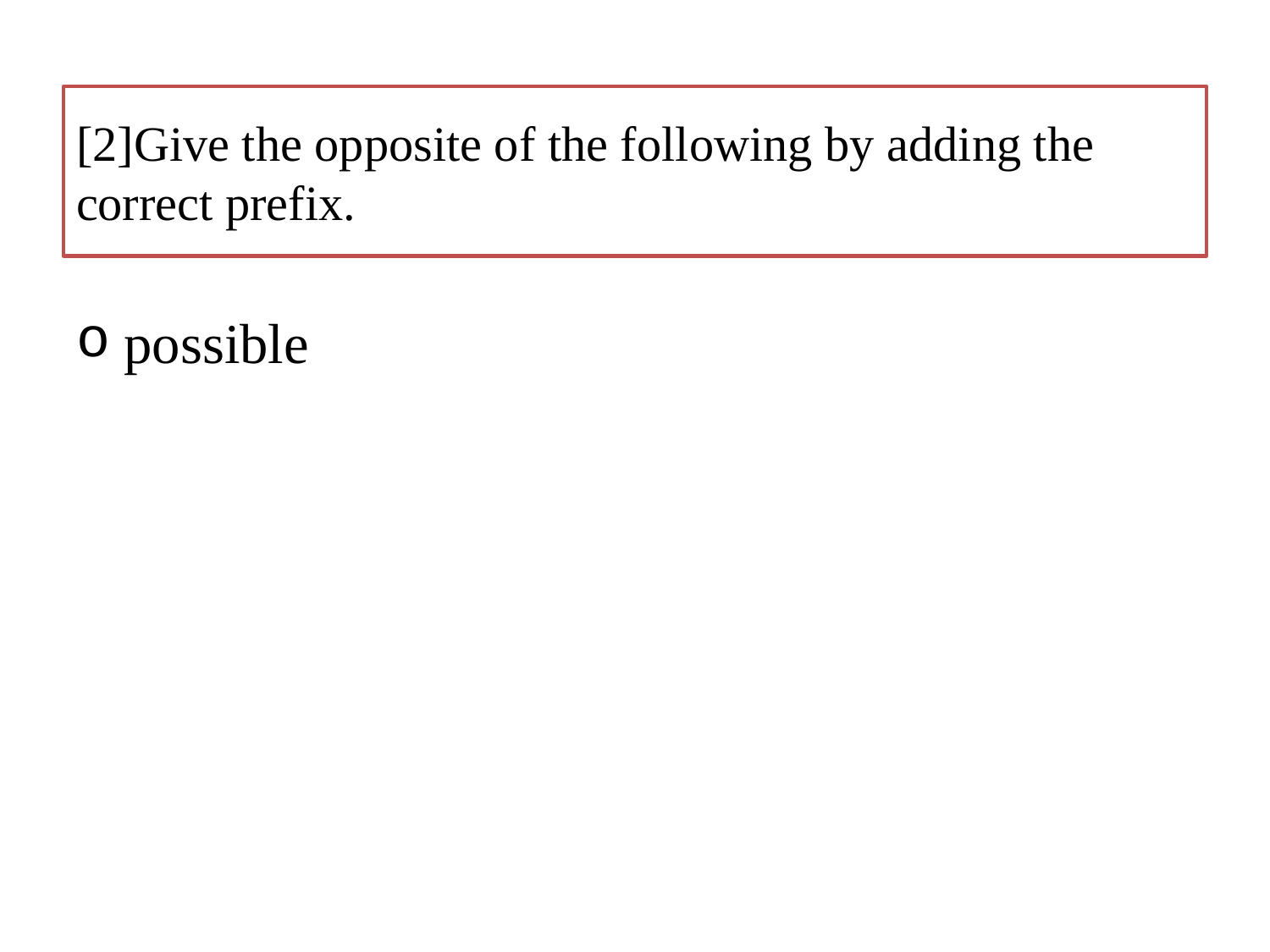

# [2]Give the opposite of the following by adding the correct prefix.

possible